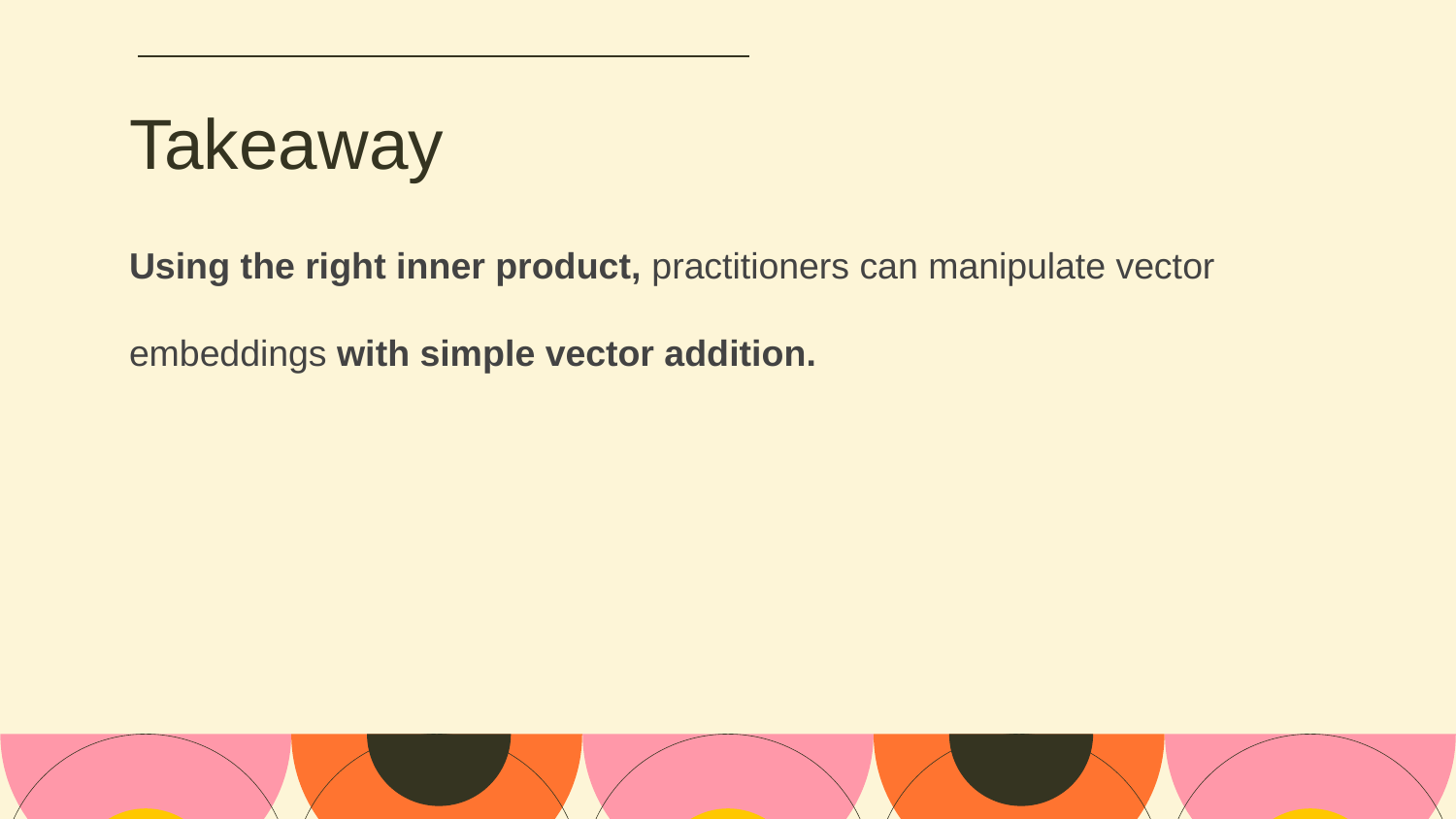

# Takeaway
Using the right inner product, practitioners can manipulate vector embeddings with simple vector addition.